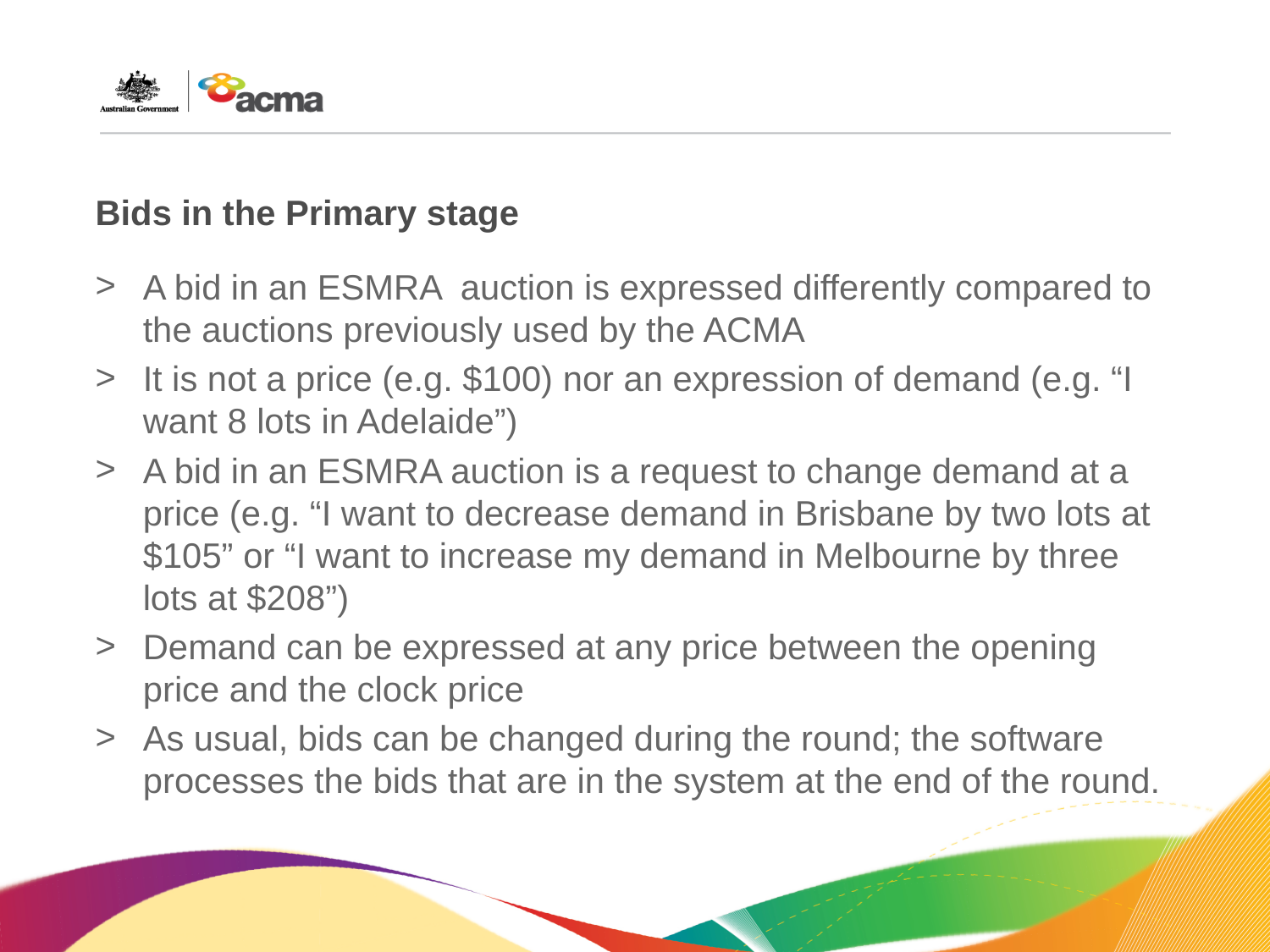

# Bids in the Primary stage
A bid in an ESMRA  auction is expressed differently compared to the auctions previously used by the ACMA
It is not a price (e.g. $100) nor an expression of demand (e.g. “I want 8 lots in Adelaide”)
A bid in an ESMRA auction is a request to change demand at a price (e.g. “I want to decrease demand in Brisbane by two lots at $105” or “I want to increase my demand in Melbourne by three lots at $208”)
Demand can be expressed at any price between the opening price and the clock price
As usual, bids can be changed during the round; the software processes the bids that are in the system at the end of the round.